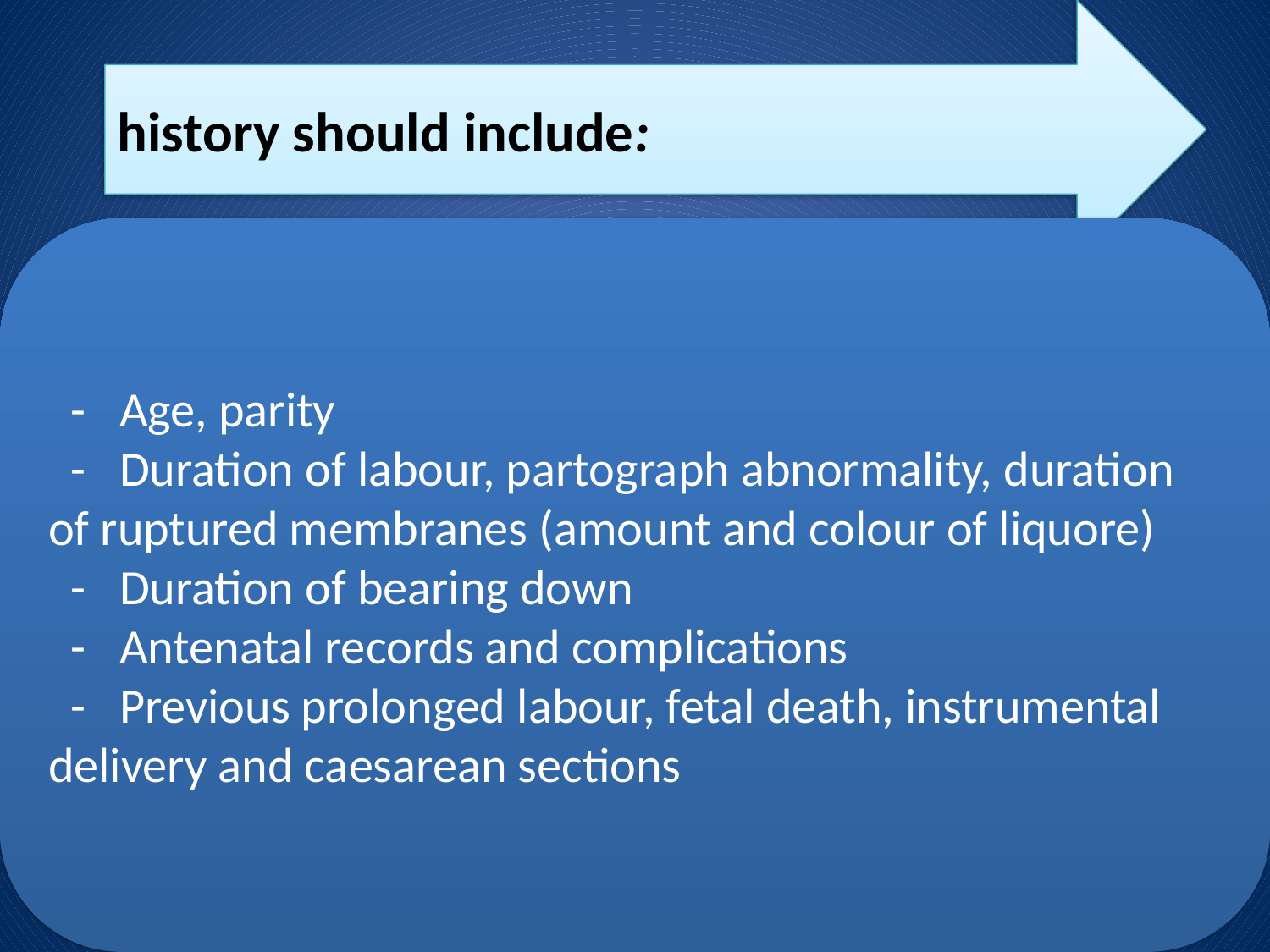

history should include:
  -   Age, parity
  -   Duration of labour, partograph abnormality, duration of ruptured membranes (amount and colour of liquore)
  -   Duration of bearing down
  -   Antenatal records and complications
  -   Previous prolonged labour, fetal death, instrumental delivery and caesarean sections